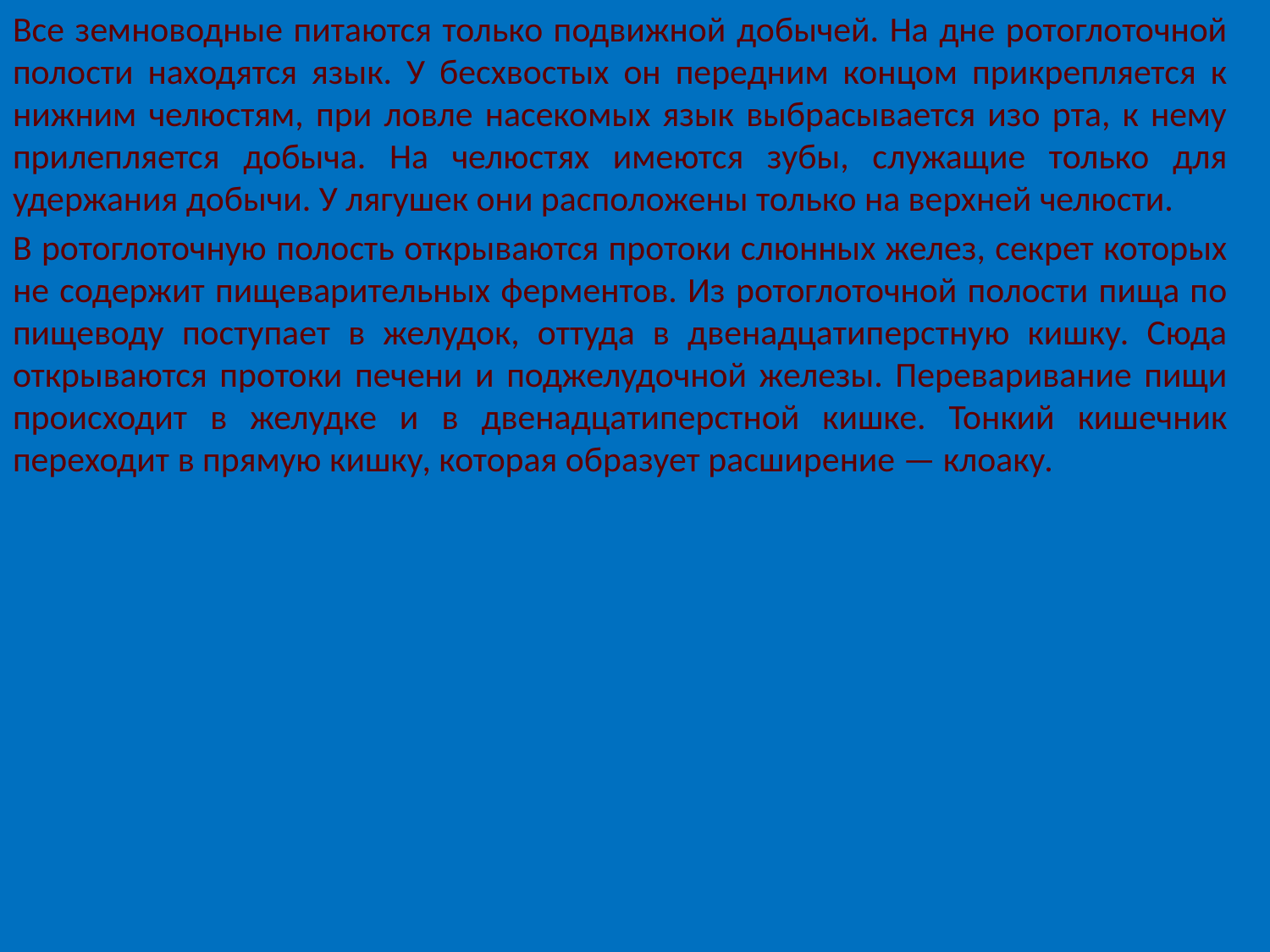

Все земноводные питаются только подвижной добычей. На дне ротоглоточной полости находятся язык. У бесхвостых он передним концом прикрепляется к нижним челюстям, при ловле насекомых язык выбрасывается изо рта, к нему прилепляется добыча. На челюстях имеются зубы, служащие только для удержания добычи. У лягушек они расположены только на верхней челюсти.
В ротоглоточную полость открываются протоки слюнных желез, секрет которых не содержит пищеварительных ферментов. Из ротоглоточной полости пища по пищеводу поступает в желудок, оттуда в двенадцатиперстную кишку. Сюда открываются протоки печени и поджелудочной железы. Переваривание пищи происходит в желудке и в двенадцатиперстной кишке. Тонкий кишечник переходит в прямую кишку, которая образует расширение — клоаку.